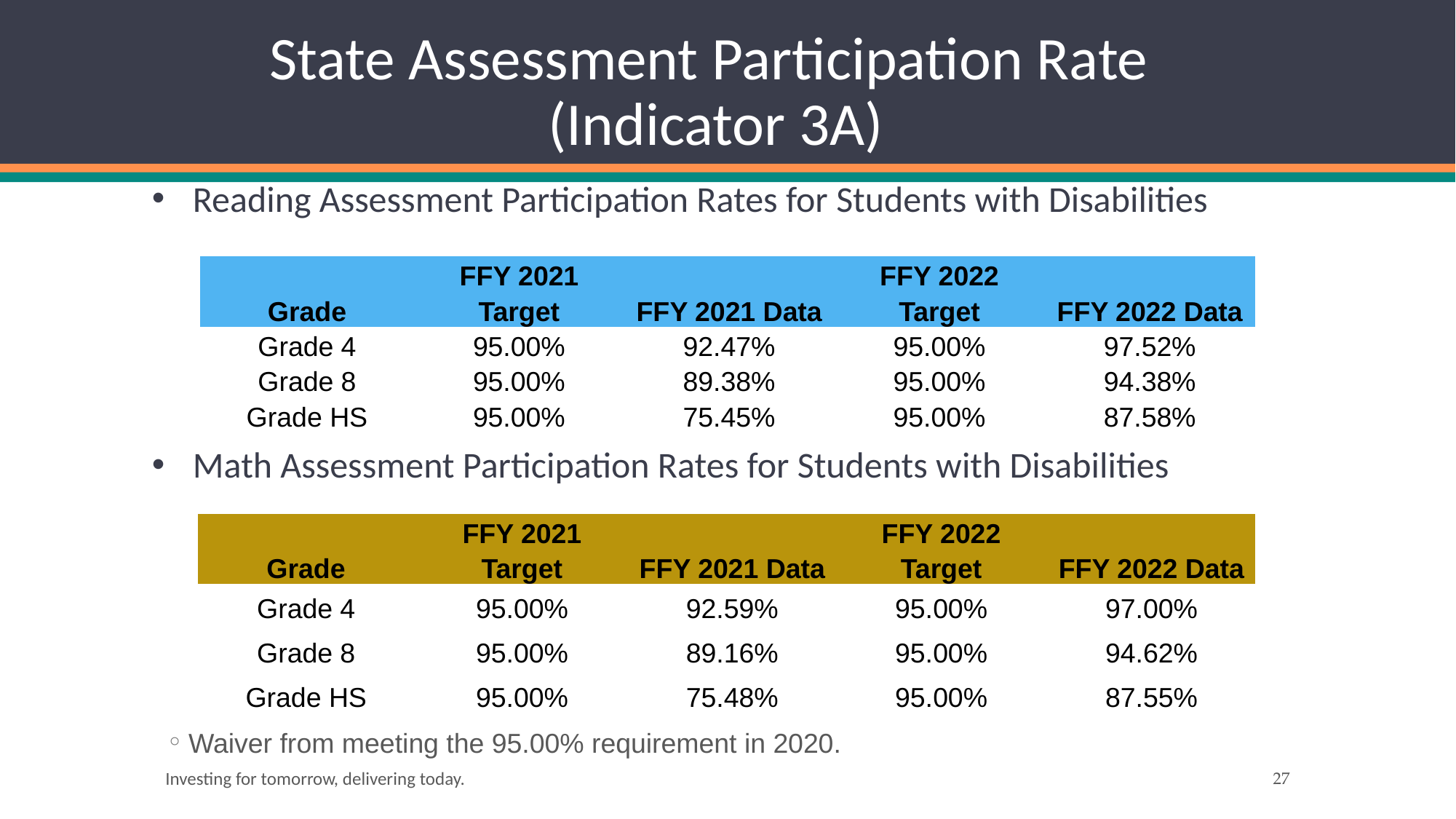

# State Assessment Participation Rate (Indicator 3A)
Reading Assessment Participation Rates for Students with Disabilities

Math Assessment Participation Rates for Students with Disabilities

| Grade | FFY 2021 Target | FFY 2021 Data | FFY 2022 Target | FFY 2022 Data |
| --- | --- | --- | --- | --- |
| Grade 4 | 95.00% | 92.47% | 95.00% | 97.52% |
| Grade 8 | 95.00% | 89.38% | 95.00% | 94.38% |
| Grade HS | 95.00% | 75.45% | 95.00% | 87.58% |
| Grade | FFY 2021 Target | FFY 2021 Data | FFY 2022 Target | FFY 2022 Data |
| --- | --- | --- | --- | --- |
| Grade 4 | 95.00% | 92.59% | 95.00% | 97.00% |
| Grade 8 | 95.00% | 89.16% | 95.00% | 94.62% |
| Grade HS | 95.00% | 75.48% | 95.00% | 87.55% |
Waiver from meeting the 95.00% requirement in 2020.

Investing for tomorrow, delivering today.
27